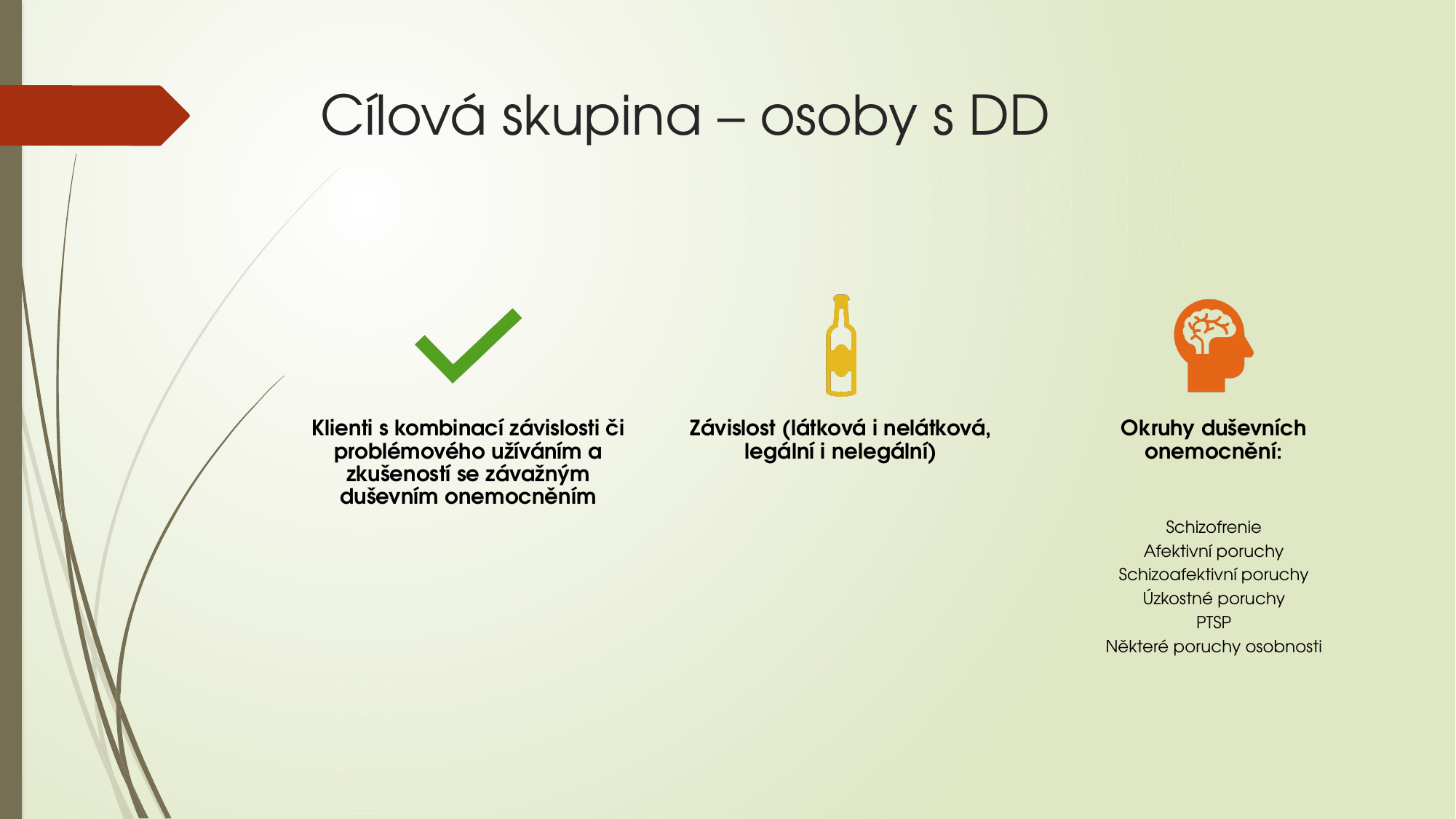

# Cílová skupina – osoby s DD
Klienti s kombinací závislosti či problémového užíváním a zkušeností se závažným duševním onemocněním
Závislost (látková i nelátková, legální i nelegální)
Okruhy duševních onemocnění:
Schizofrenie
Afektivní poruchy
Schizoafektivní poruchy
Úzkostné poruchy
PTSP
Některé poruchy osobnosti